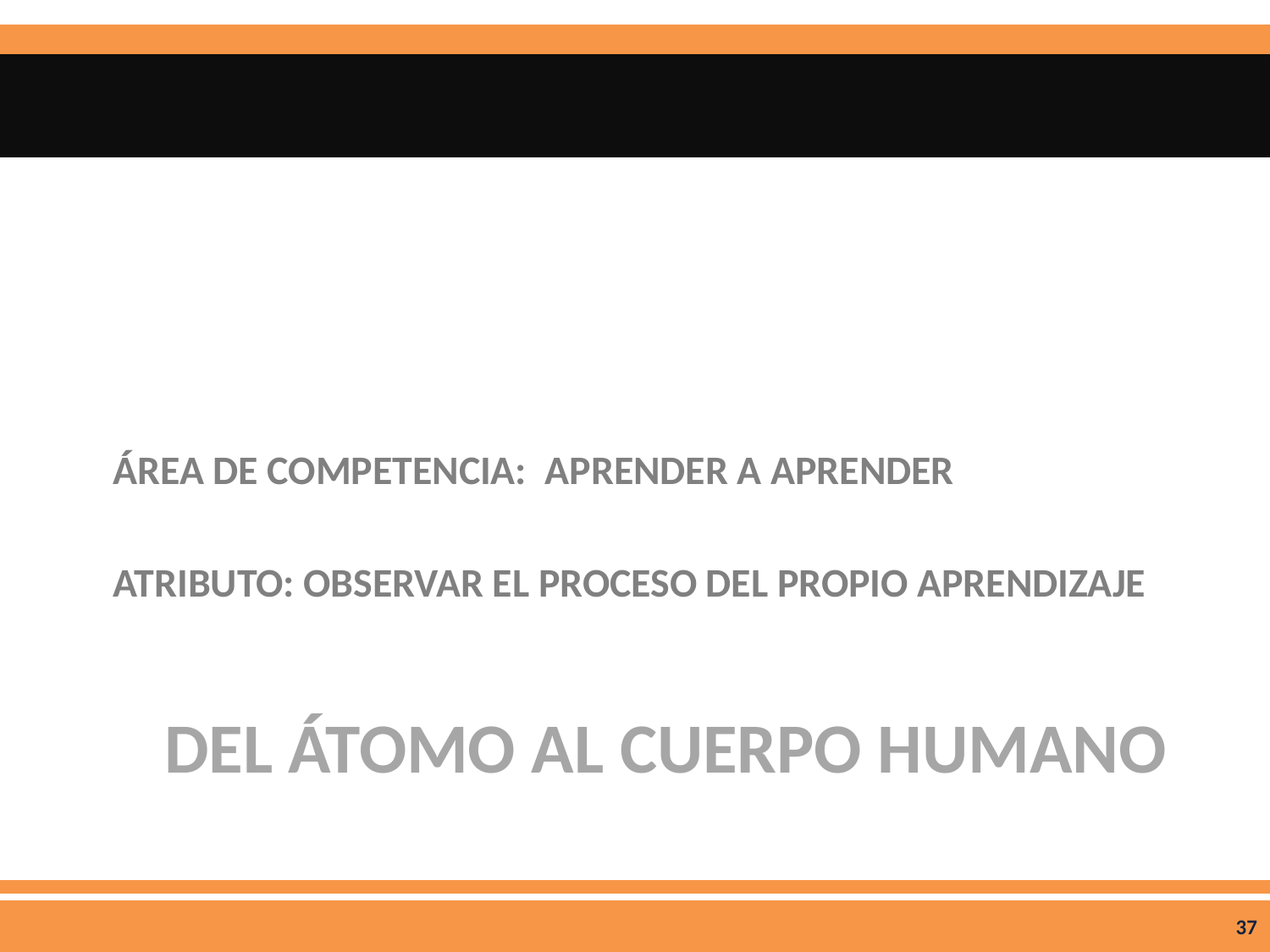

ÁREA DE COMPETENCIA:  Aprender a Aprender

ATRIBUTO: Observar el proceso del propio aprendizaje
# DEL ÁTOMO AL CUERPO HUMANO
37